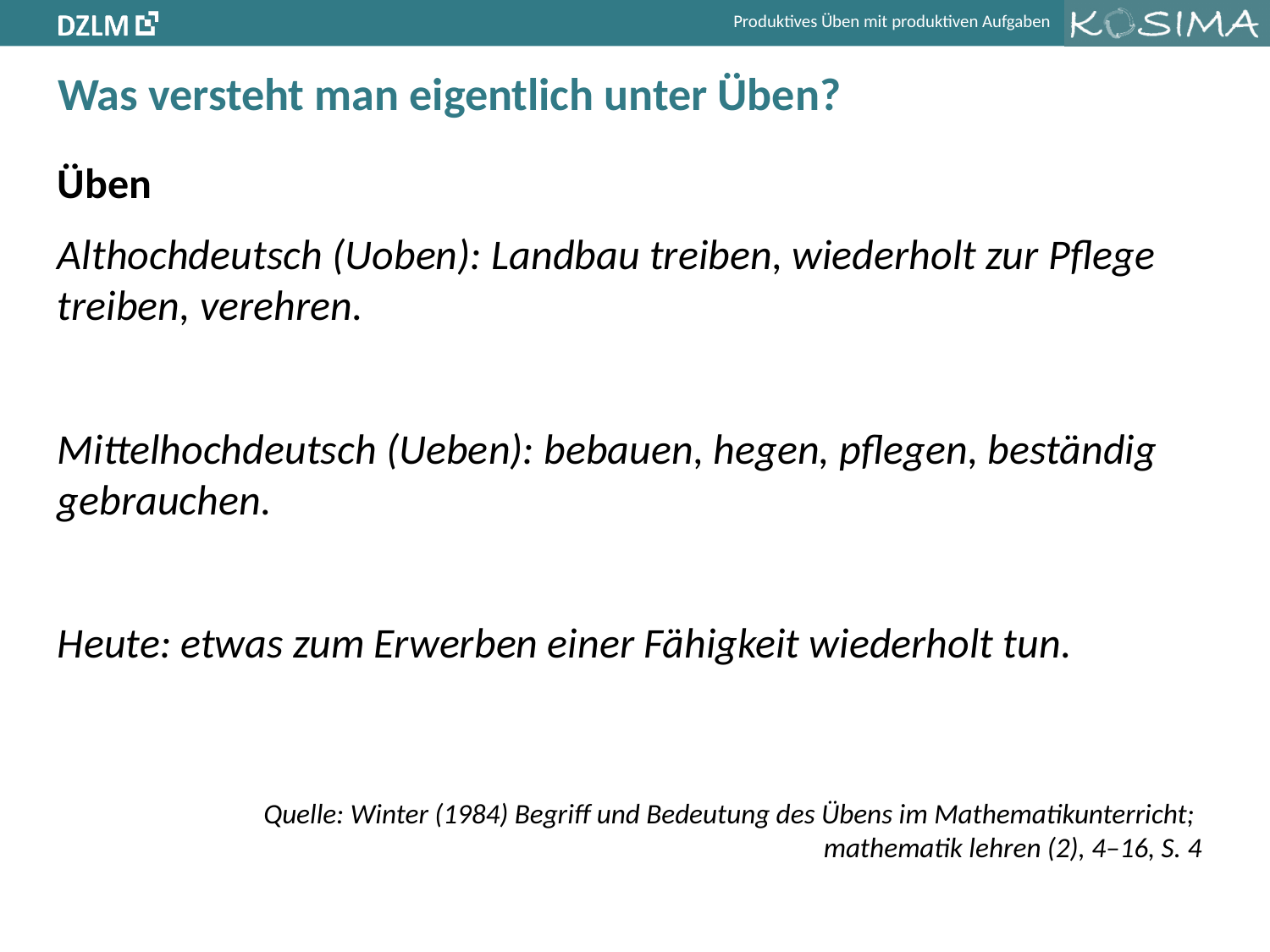

# Was versteht man eigentlich unter Üben?
Üben
Althochdeutsch (Uoben): Landbau treiben, wiederholt zur Pflege treiben, verehren.

Mittelhochdeutsch (Ueben): bebauen, hegen, pflegen, beständig gebrauchen.

Heute: etwas zum Erwerben einer Fähigkeit wiederholt tun.

Quelle: Winter (1984) Begriff und Bedeutung des Übens im Mathematikunterricht;
mathematik lehren (2), 4–16, S. 4